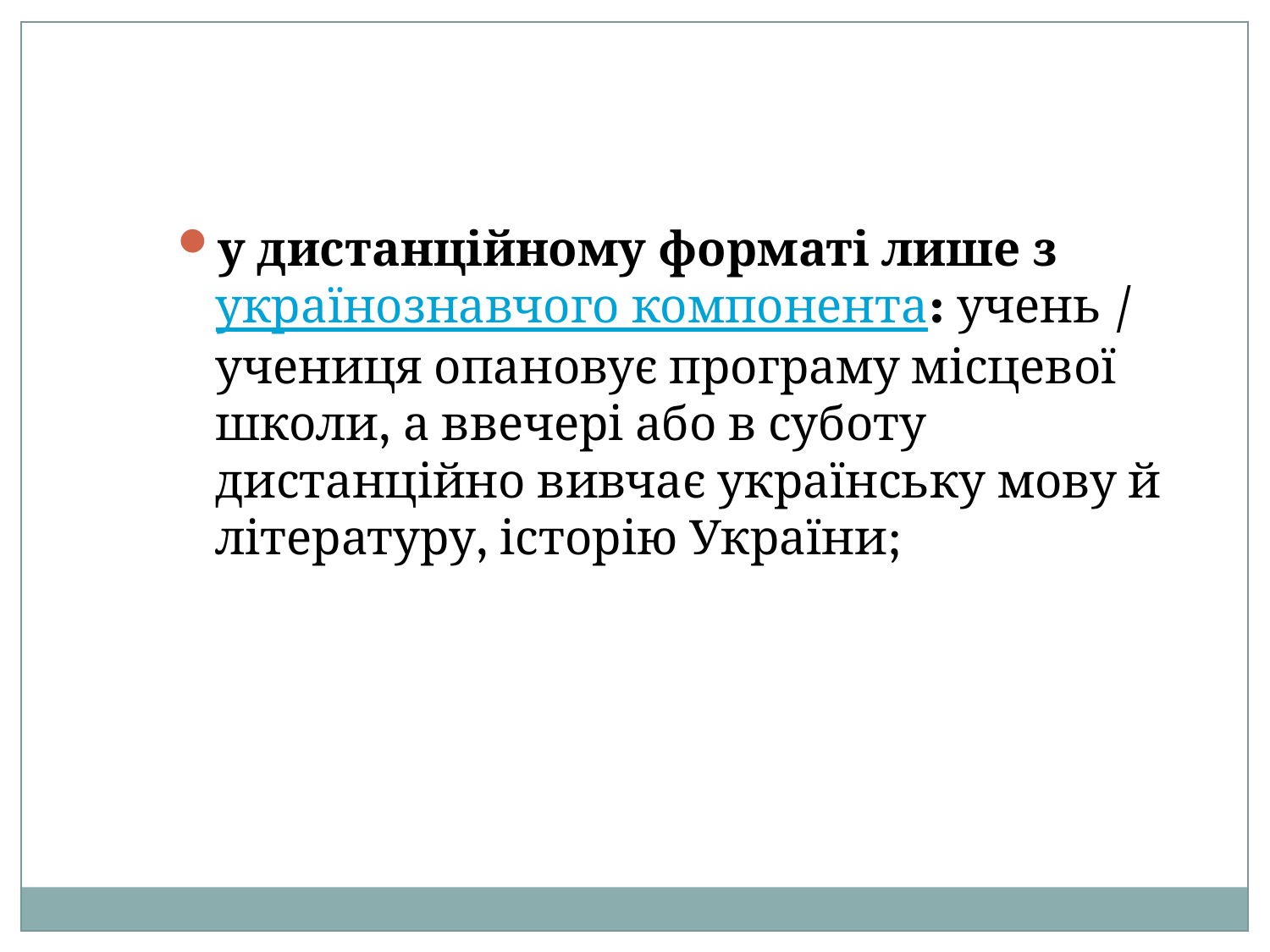

у дистанційному форматі лише з українознавчого компонента: учень / учениця опановує програму місцевої школи, а ввечері або в суботу дистанційно вивчає українську мову й літературу, історію України;